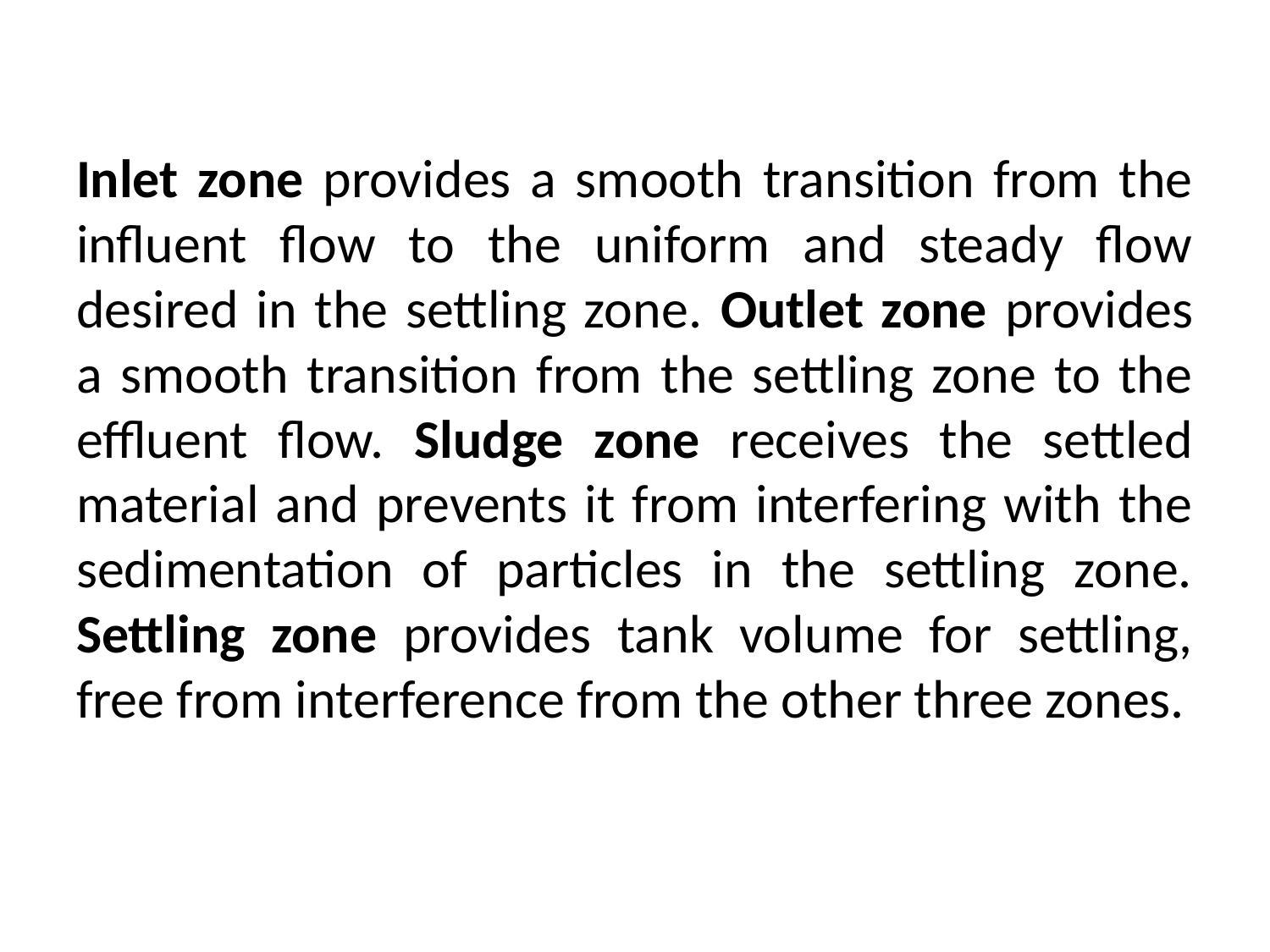

Inlet zone provides a smooth transition from the influent flow to the uniform and steady flow desired in the settling zone. Outlet zone provides a smooth transition from the settling zone to the effluent flow. Sludge zone receives the settled material and prevents it from interfering with the sedimentation of particles in the settling zone. Settling zone provides tank volume for settling, free from interference from the other three zones.